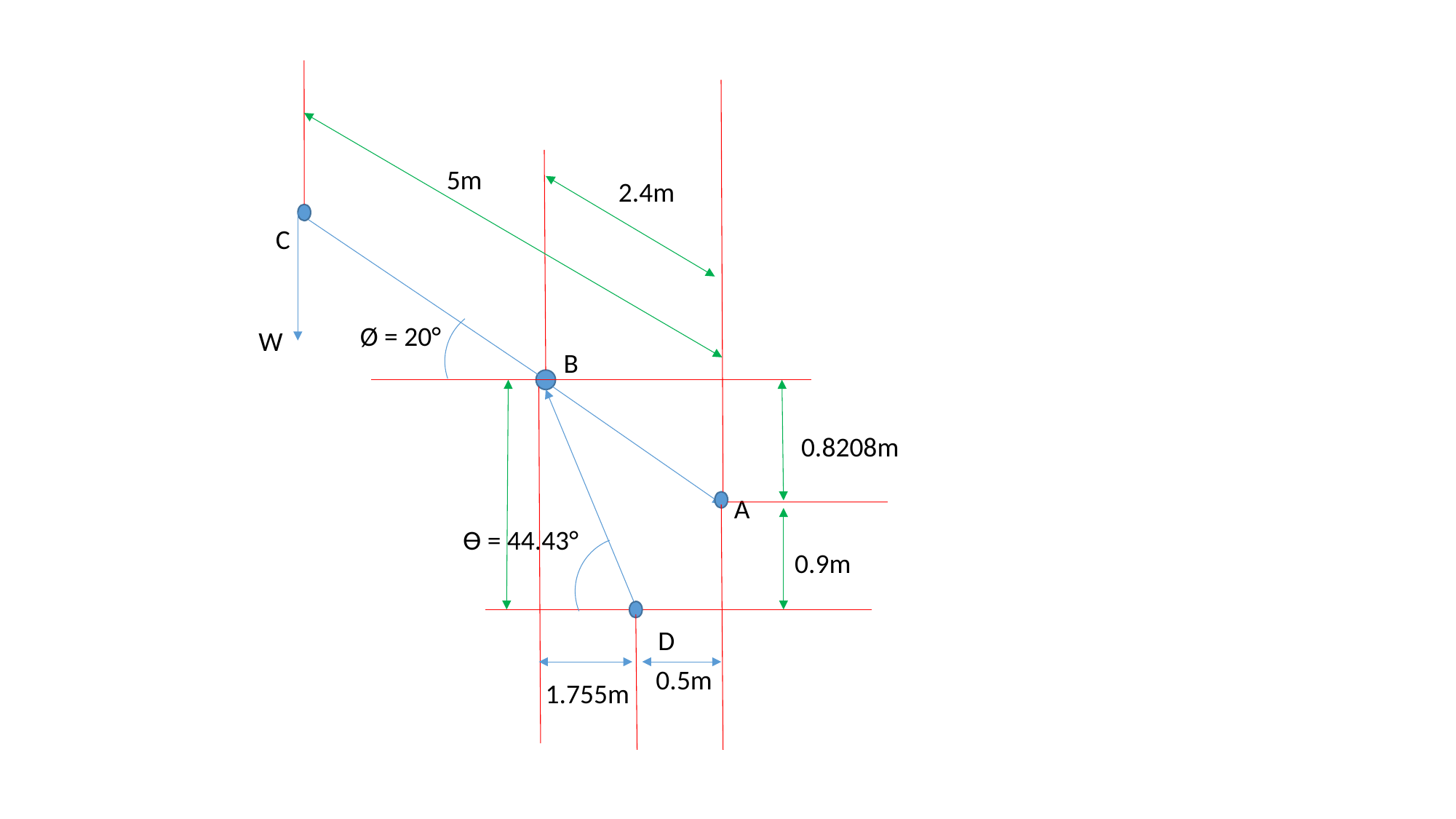

5m
2.4m

C

Ø = 20°
W
B

0.8208m
A

ϴ = 44.43°

0.9m

D
0.5m
1.755m